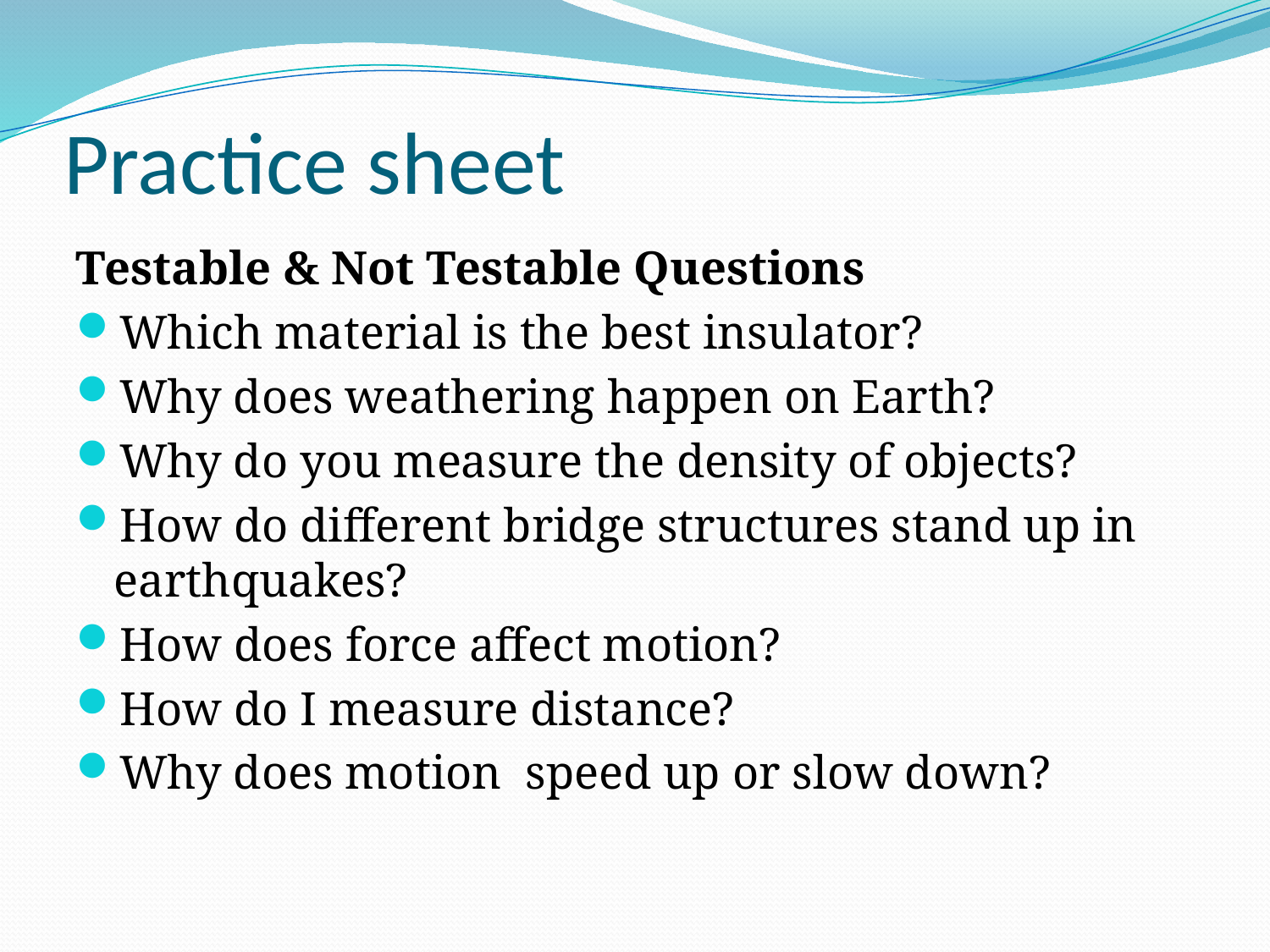

# Practice sheet
Testable & Not Testable Questions
Which material is the best insulator?
Why does weathering happen on Earth?
Why do you measure the density of objects?
How do different bridge structures stand up in earthquakes?
How does force affect motion?
How do I measure distance?
Why does motion  speed up or slow down?